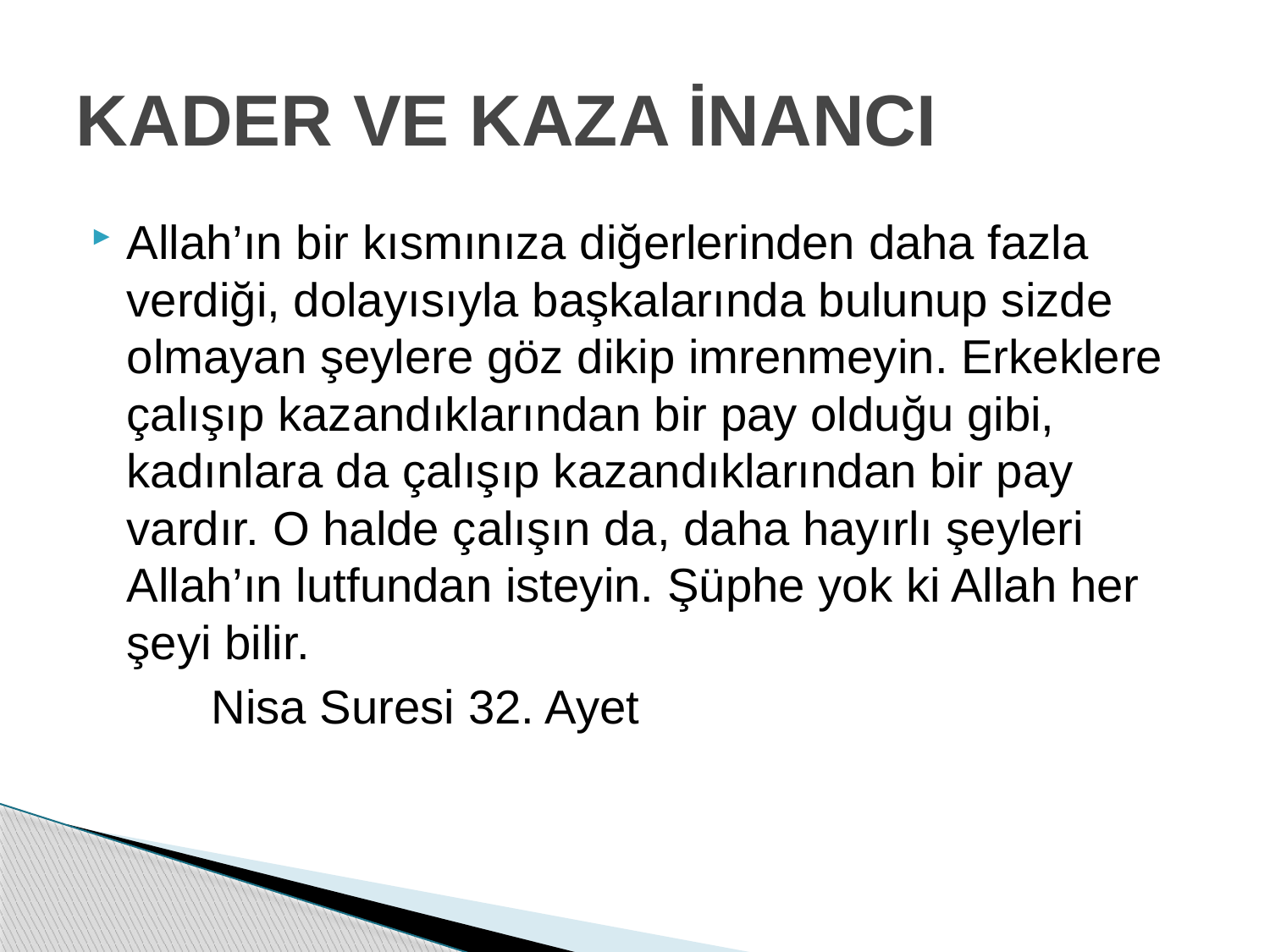

# KADER VE KAZA İNANCI
Allah’ın bir kısmınıza diğerlerinden daha fazla verdiği, dolayısıyla başkalarında bulunup sizde olmayan şeylere göz dikip imrenmeyin. Erkeklere çalışıp kazandıklarından bir pay olduğu gibi, kadınlara da çalışıp kazandıklarından bir pay vardır. O halde çalışın da, daha hayırlı şeyleri Allah’ın lutfundan isteyin. Şüphe yok ki Allah her şeyi bilir.
         Nisa Suresi 32. Ayet